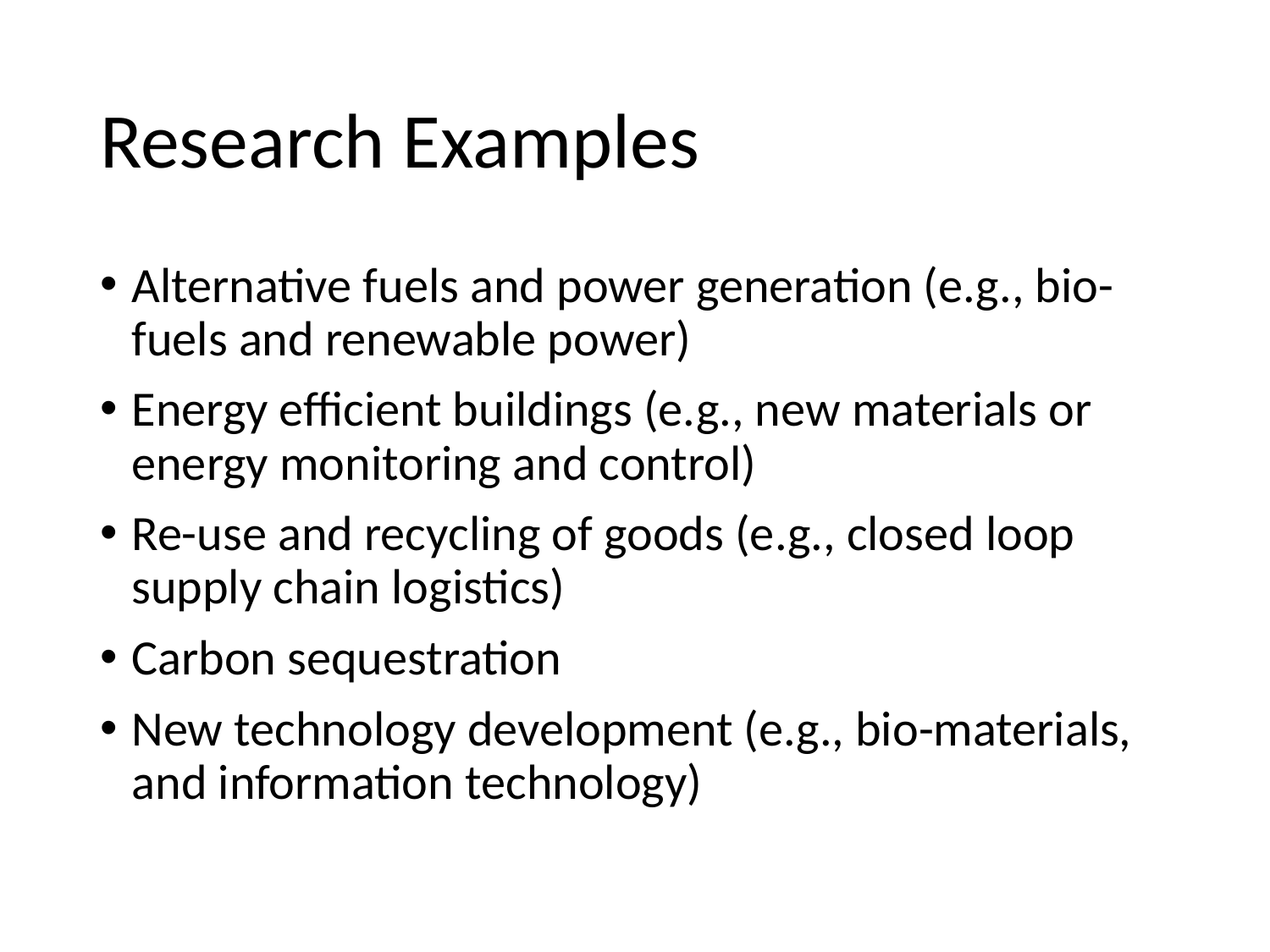

# Research Examples
Alternative fuels and power generation (e.g., bio-fuels and renewable power)
Energy efficient buildings (e.g., new materials or energy monitoring and control)
Re-use and recycling of goods (e.g., closed loop supply chain logistics)
Carbon sequestration
New technology development (e.g., bio-materials, and information technology)